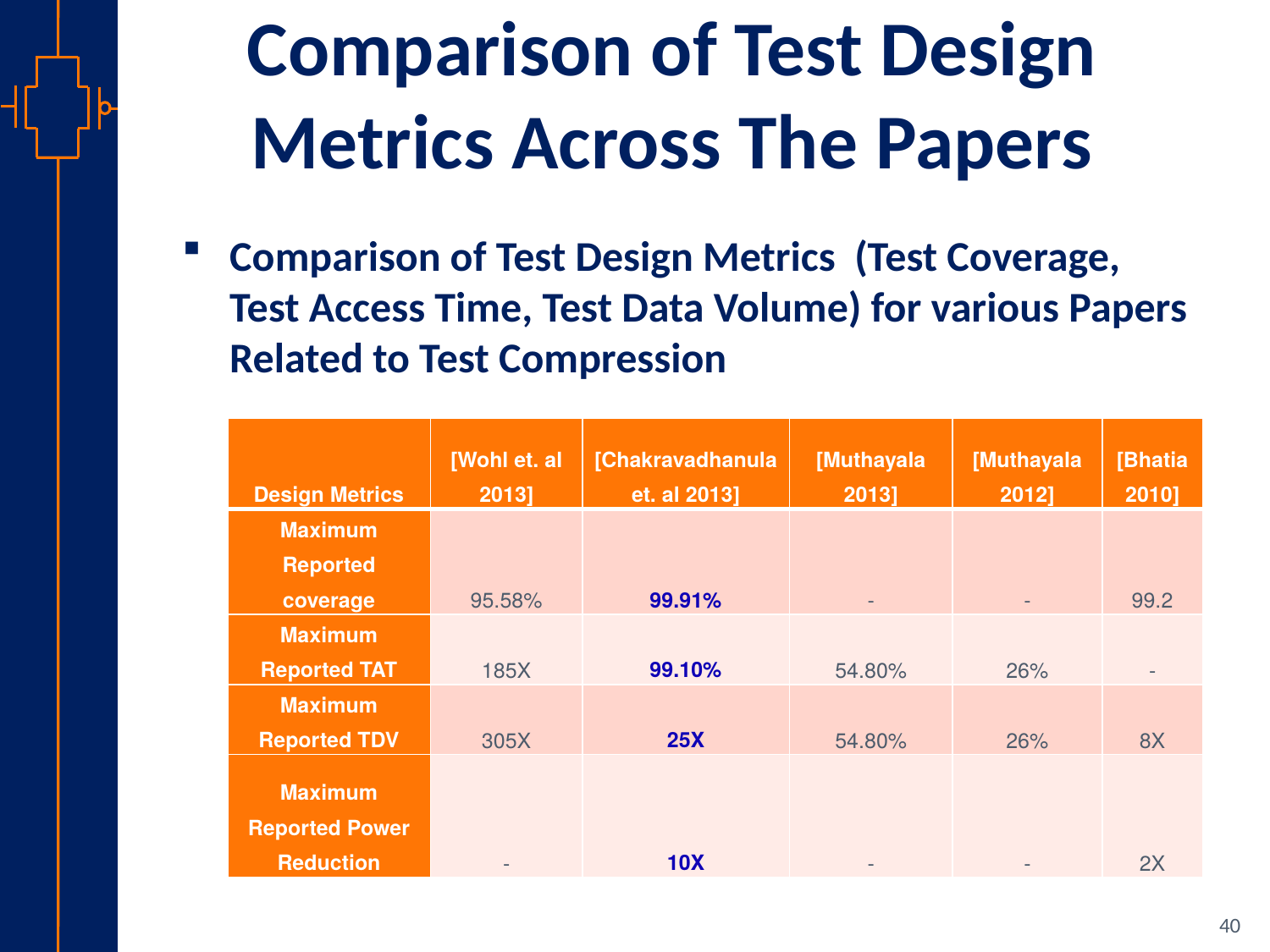

# Comparison of Test Design Metrics Across The Papers
Comparison of Test Design Metrics  (Test Coverage, Test Access Time, Test Data Volume) for various Papers Related to Test Compression
| Design Metrics | [Wohl et. al 2013] | [Chakravadhanula et. al 2013] | [Muthayala 2013] | [Muthayala 2012] | [Bhatia 2010] |
| --- | --- | --- | --- | --- | --- |
| Maximum Reported coverage | 95.58% | 99.91% | - | - | 99.2 |
| Maximum Reported TAT | 185X | 99.10% | 54.80% | 26% | - |
| Maximum Reported TDV | 305X | 25X | 54.80% | 26% | 8X |
| Maximum Reported Power Reduction | - | 10X | - | - | 2X |
40